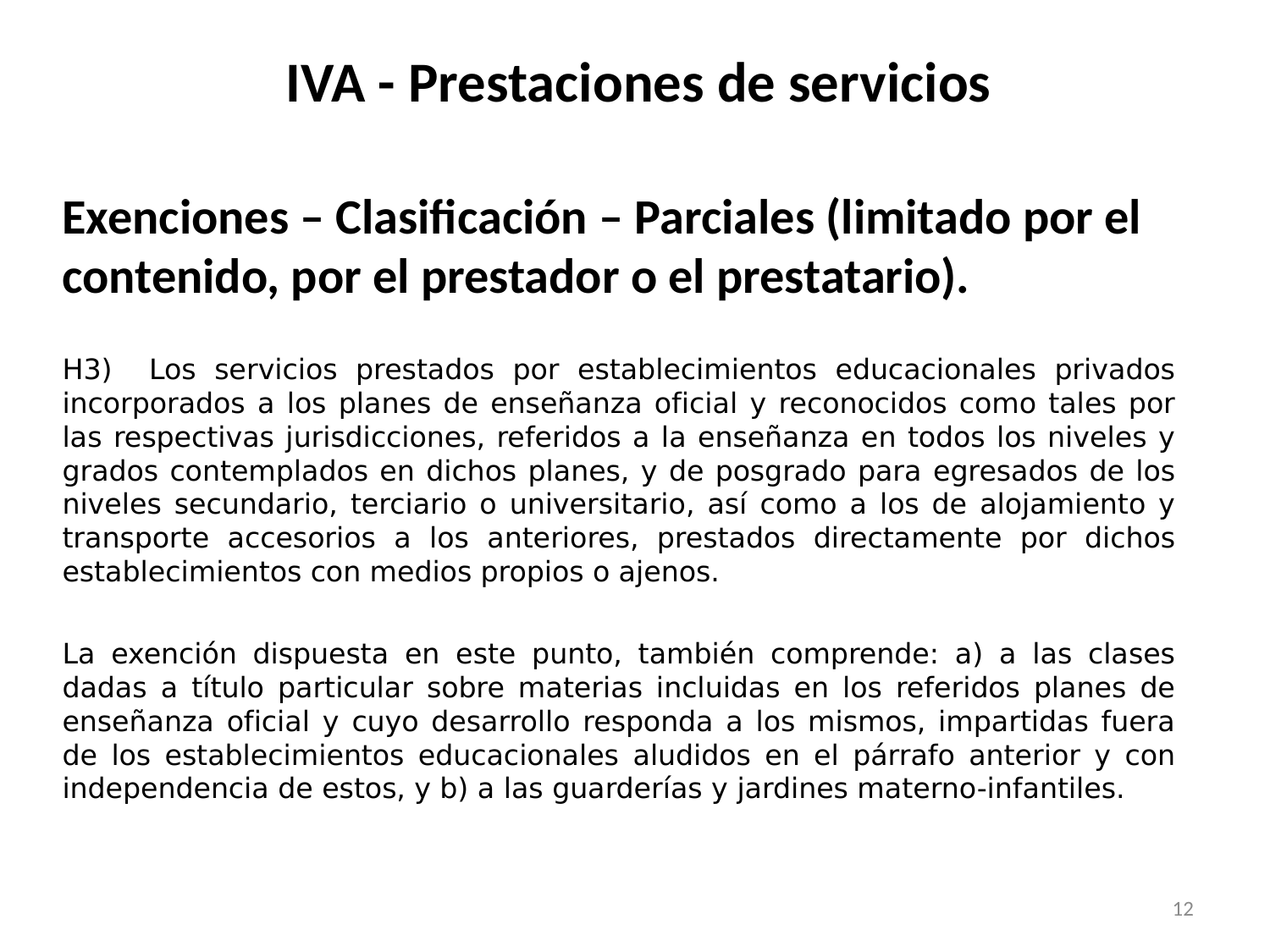

# IVA - Prestaciones de servicios
Exenciones – Clasificación – Parciales (limitado por el contenido, por el prestador o el prestatario).

H3)  Los servicios prestados por establecimientos educacionales privados incorporados a los planes de enseñanza oficial y reconocidos como tales por las respectivas jurisdicciones, referidos a la enseñanza en todos los niveles y grados contemplados en dichos planes, y de posgrado para egresados de los niveles secundario, terciario o universitario, así como a los de alojamiento y transporte accesorios a los anteriores, prestados directamente por dichos establecimientos con medios propios o ajenos.

La exención dispuesta en este punto, también comprende: a) a las clases dadas a título particular sobre materias incluidas en los referidos planes de enseñanza oficial y cuyo desarrollo responda a los mismos, impartidas fuera de los establecimientos educacionales aludidos en el párrafo anterior y con independencia de estos, y b) a las guarderías y jardines materno-infantiles.

12